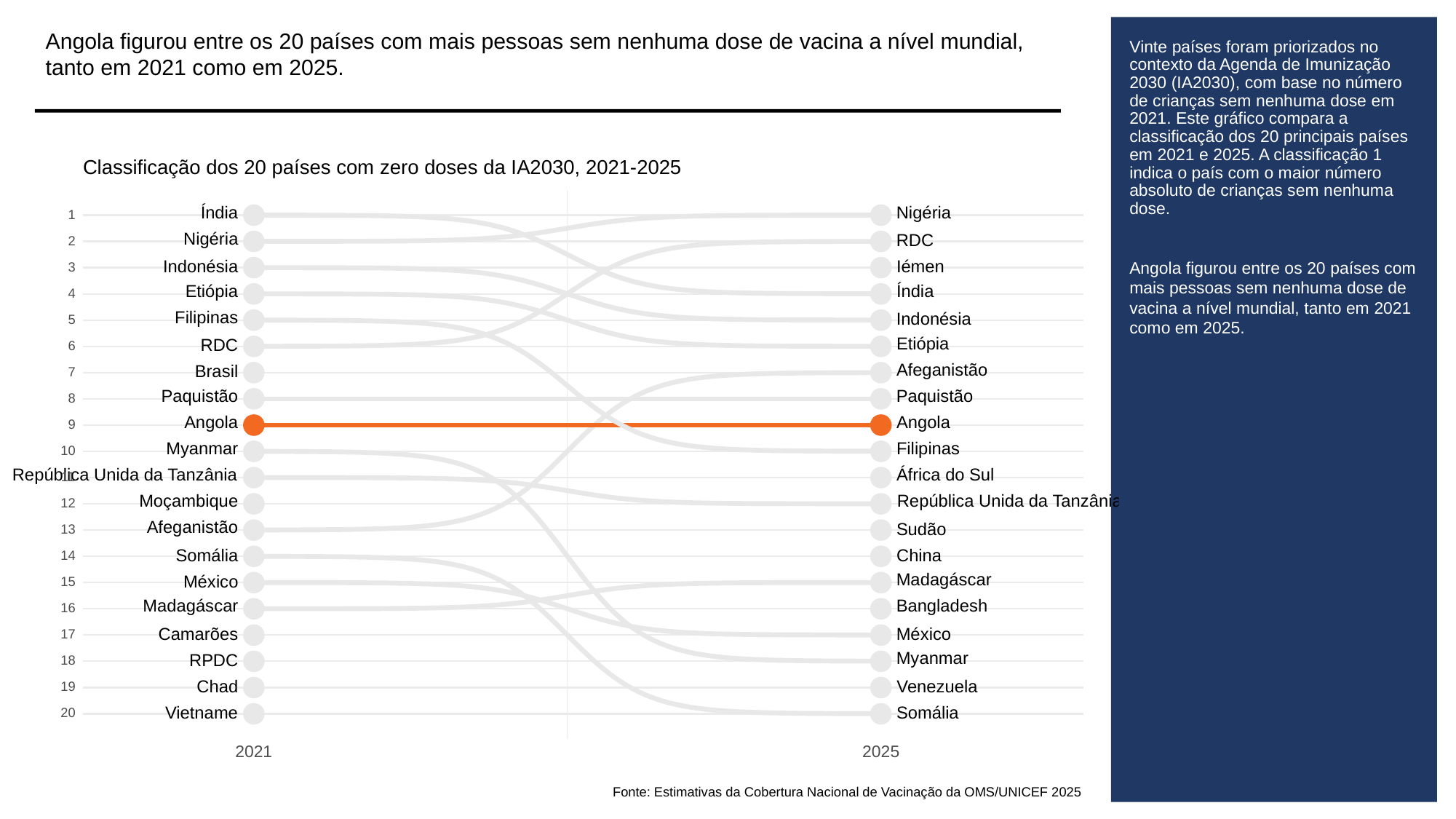

Angola figurou entre os 20 países com mais pessoas sem nenhuma dose de vacina a nível mundial, tanto em 2021 como em 2025.
# Vinte países foram priorizados no contexto da Agenda de Imunização 2030 (IA2030), com base no número de crianças sem nenhuma dose em 2021. Este gráfico compara a classificação dos 20 principais países em 2021 e 2025. A classificação 1 indica o país com o maior número absoluto de crianças sem nenhuma dose.

Angola figurou entre os 20 países com mais pessoas sem nenhuma dose de vacina a nível mundial, tanto em 2021 como em 2025.

Classificação dos 20 países com zero doses da IA2030, 2021-2025

Nigéria
Índia
1

Nigéria
RDC
2

Indonésia
Iémen
3

Etiópia
Índia
4

Filipinas
Indonésia
5

Etiópia
RDC
6

Afeganistão
Brasil
7

Paquistão
Paquistão
8

Angola
Angola
9

Myanmar
Filipinas
10

República Unida da Tanzânia
África do Sul
11

República Unida da Tanzânia
Moçambique
12

Afeganistão
Sudão
13

Somália
China
14

Madagáscar
México
15

Madagáscar
Bangladesh
16

Camarões
México
17

Myanmar
RPDC
18

Chad
Venezuela
19

Somália
Vietname
20

2021
2025
Fonte: Estimativas da Cobertura Nacional de Vacinação da OMS/UNICEF 2025